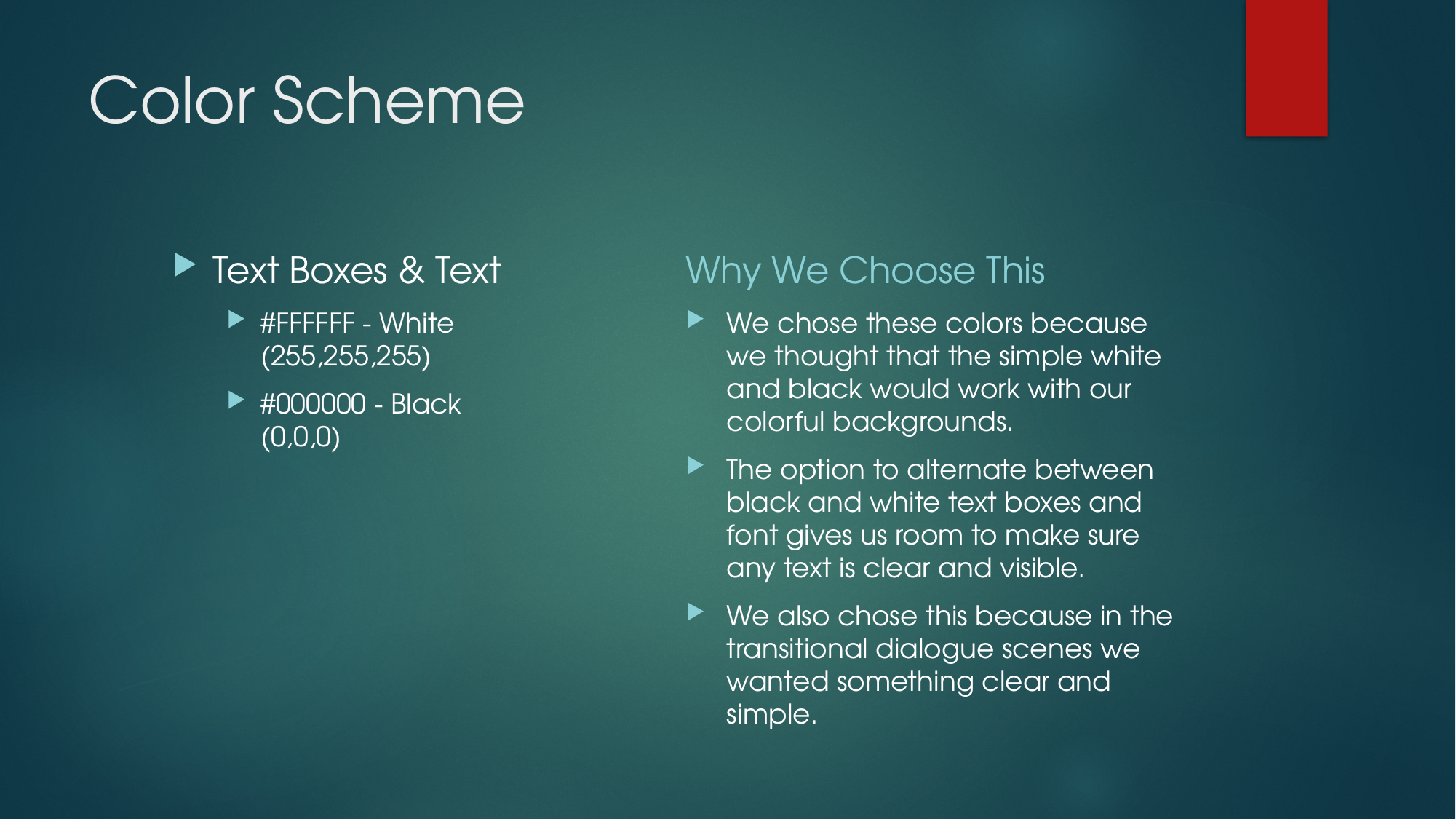

# Color Scheme
Why We Choose This
Text Boxes & Text
#FFFFFF - White
(255,255,255)
#000000 - Black
(0,0,0)
We chose these colors because we thought that the simple white and black would work with our colorful backgrounds.
The option to alternate between black and white text boxes and font gives us room to make sure any text is clear and visible.
We also chose this because in the transitional dialogue scenes we wanted something clear and simple.